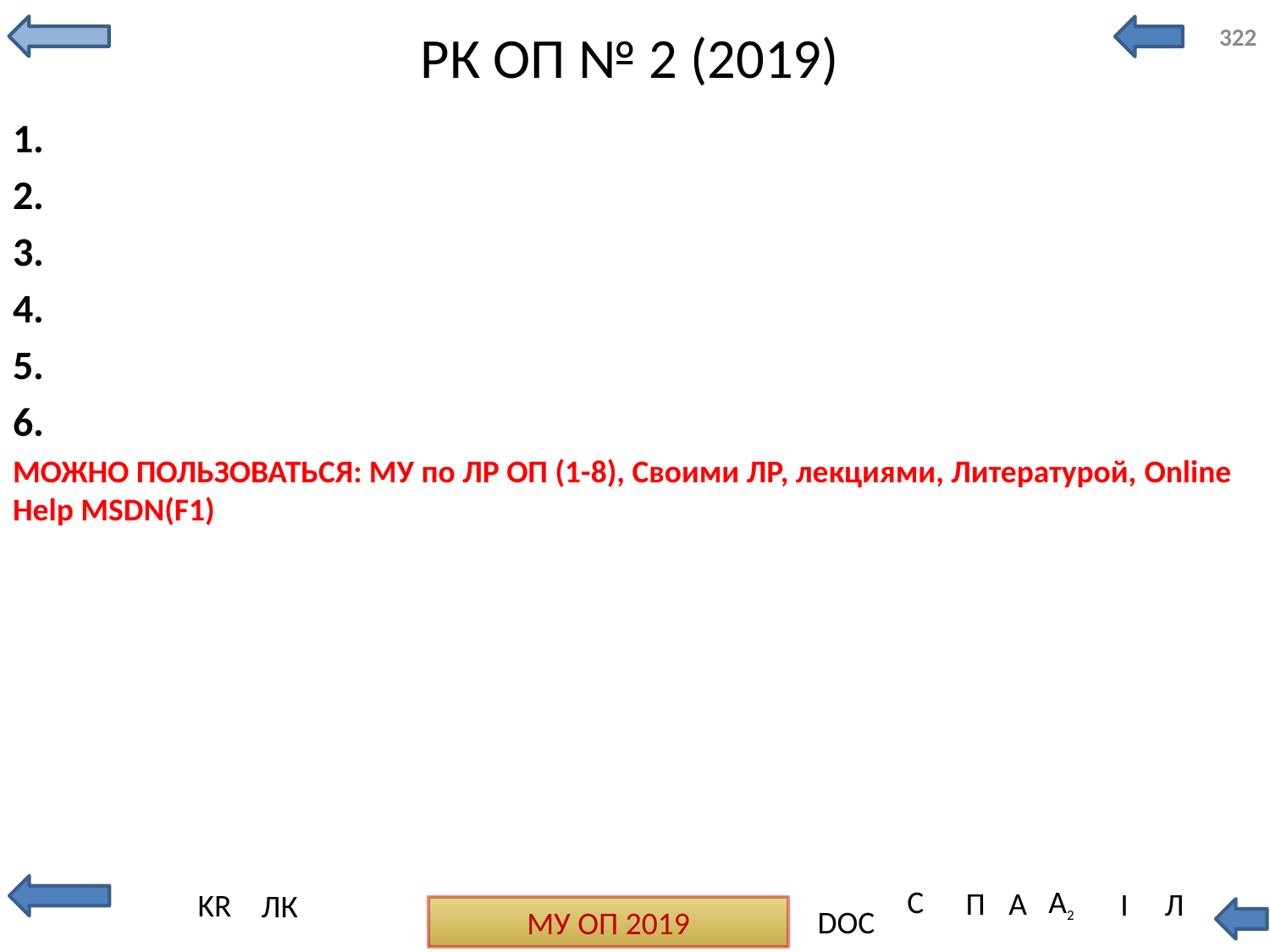

# РК ОП № 2 (2019)
322

МОЖНО ПОЛЬЗОВАТЬСЯ: МУ по ЛР ОП (1-8), Своими ЛР, лекциями, Литературой, Online Help MSDN(F1)